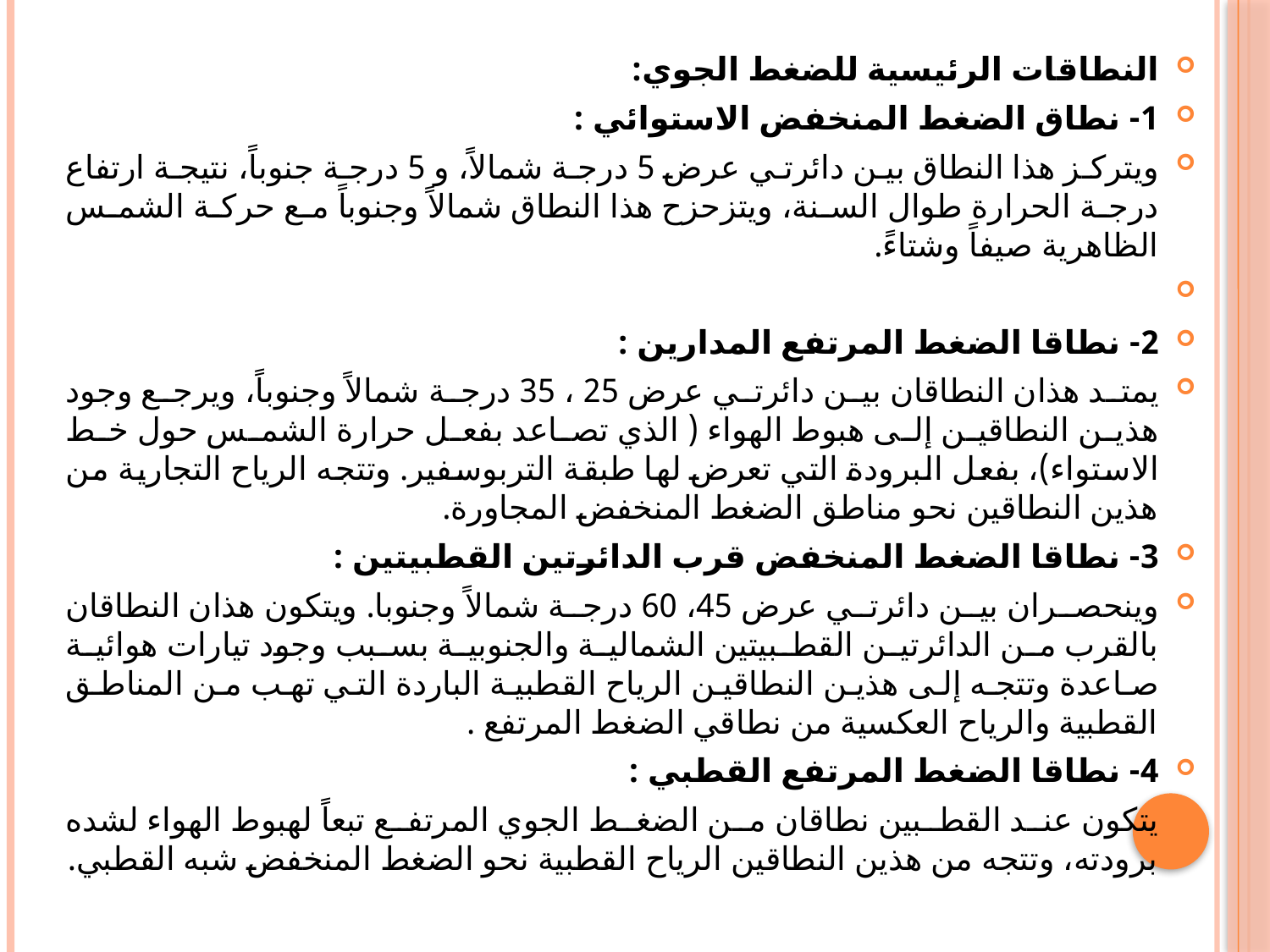

#
النطاقات الرئيسية للضغط الجوي:
1- نطاق الضغط المنخفض الاستوائي :
ويتركز هذا النطاق بين دائرتي عرض 5 درجة شمالاً، و 5 درجة جنوباً، نتيجة ارتفاع درجة الحرارة طوال السنة، ويتزحزح هذا النطاق شمالاً وجنوباً مع حركة الشمس الظاهرية صيفاً وشتاءً.

2- نطاقا الضغط المرتفع المدارين :
يمتد هذان النطاقان بين دائرتي عرض 25 ، 35 درجة شمالاً وجنوباً، ويرجع وجود هذين النطاقين إلى هبوط الهواء ( الذي تصاعد بفعل حرارة الشمس حول خط الاستواء)، بفعل البرودة التي تعرض لها طبقة التربوسفير. وتتجه الرياح التجارية من هذين النطاقين نحو مناطق الضغط المنخفض المجاورة.
3- نطاقا الضغط المنخفض قرب الدائرتين القطبيتين :
وينحصران بين دائرتي عرض 45، 60 درجة شمالاً وجنوبا. ويتكون هذان النطاقان بالقرب من الدائرتين القطبيتين الشمالية والجنوبية بسبب وجود تيارات هوائية صاعدة وتتجه إلى هذين النطاقين الرياح القطبية الباردة التي تهب من المناطق القطبية والرياح العكسية من نطاقي الضغط المرتفع .
4- نطاقا الضغط المرتفع القطبي :
يتكون عند القطبين نطاقان من الضغط الجوي المرتفع تبعاً لهبوط الهواء لشده برودته، وتتجه من هذين النطاقين الرياح القطبية نحو الضغط المنخفض شبه القطبي.